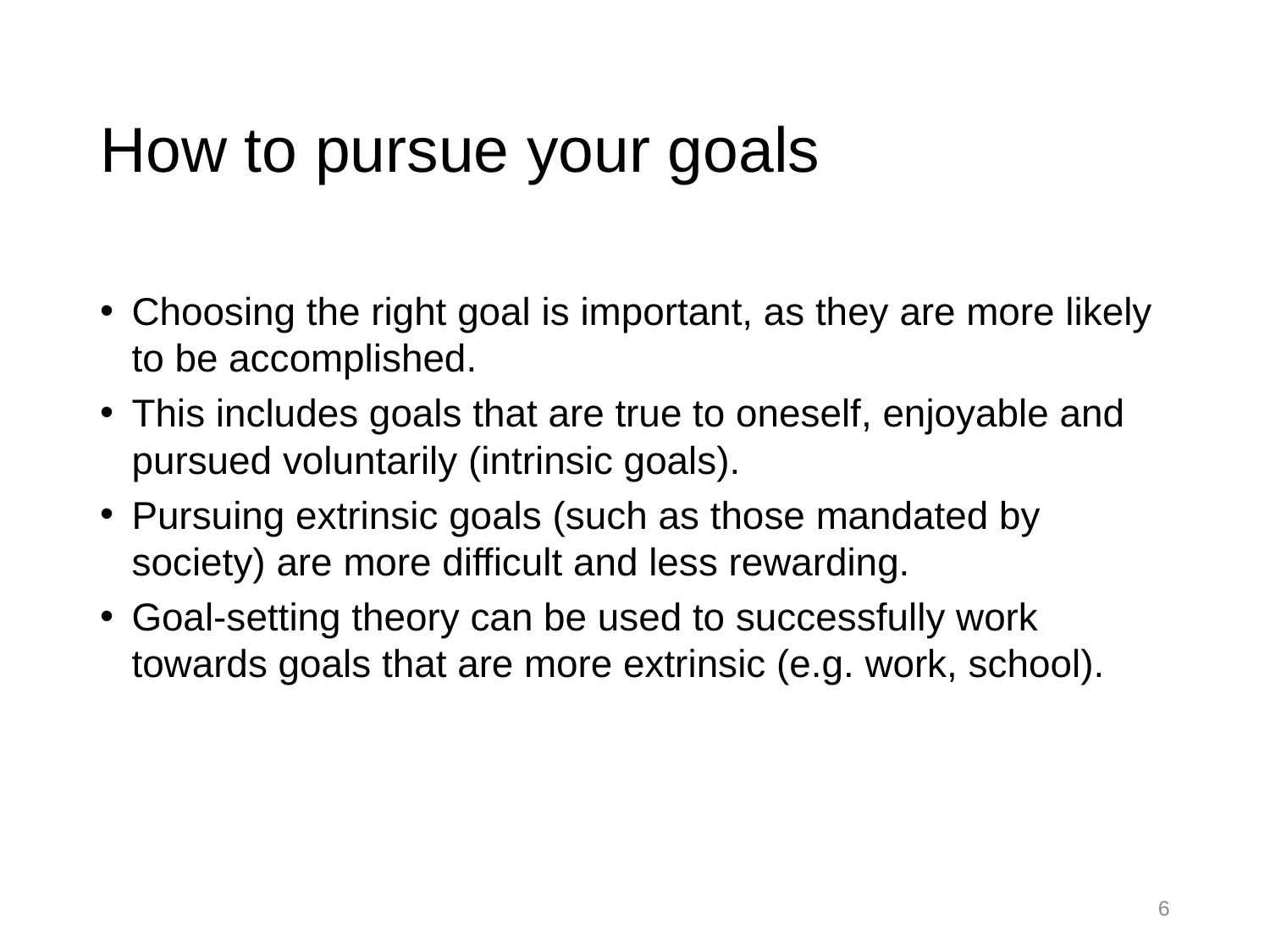

# How to pursue your goals
Choosing the right goal is important, as they are more likely to be accomplished.
This includes goals that are true to oneself, enjoyable and pursued voluntarily (intrinsic goals).
Pursuing extrinsic goals (such as those mandated by society) are more difficult and less rewarding.
Goal-setting theory can be used to successfully work towards goals that are more extrinsic (e.g. work, school).
6